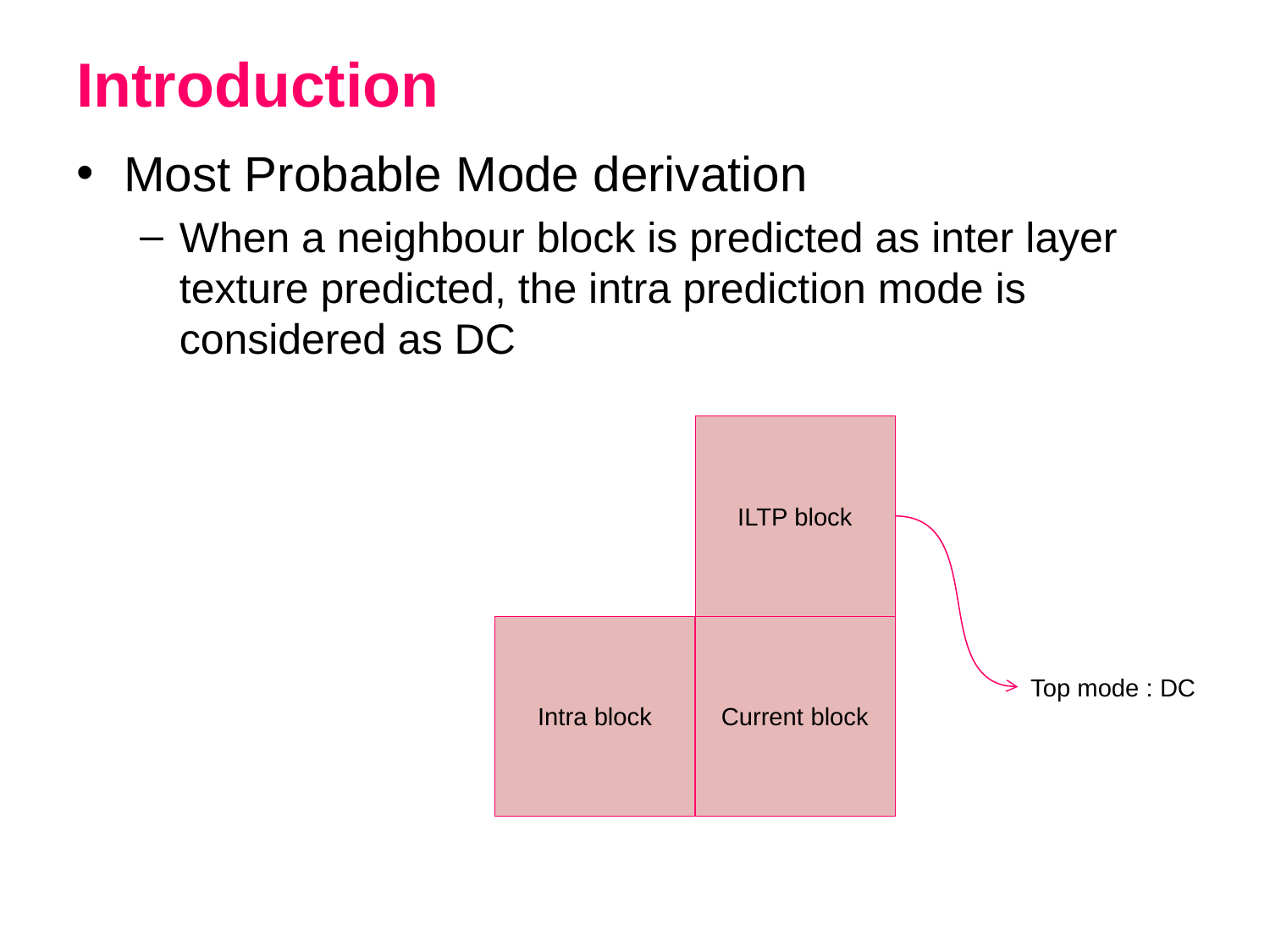

# Introduction

Most Probable Mode derivation
When a neighbour block is predicted as inter layer texture predicted, the intra prediction mode is considered as DC

ILTP block
Intra block
Current block
Top mode : DC